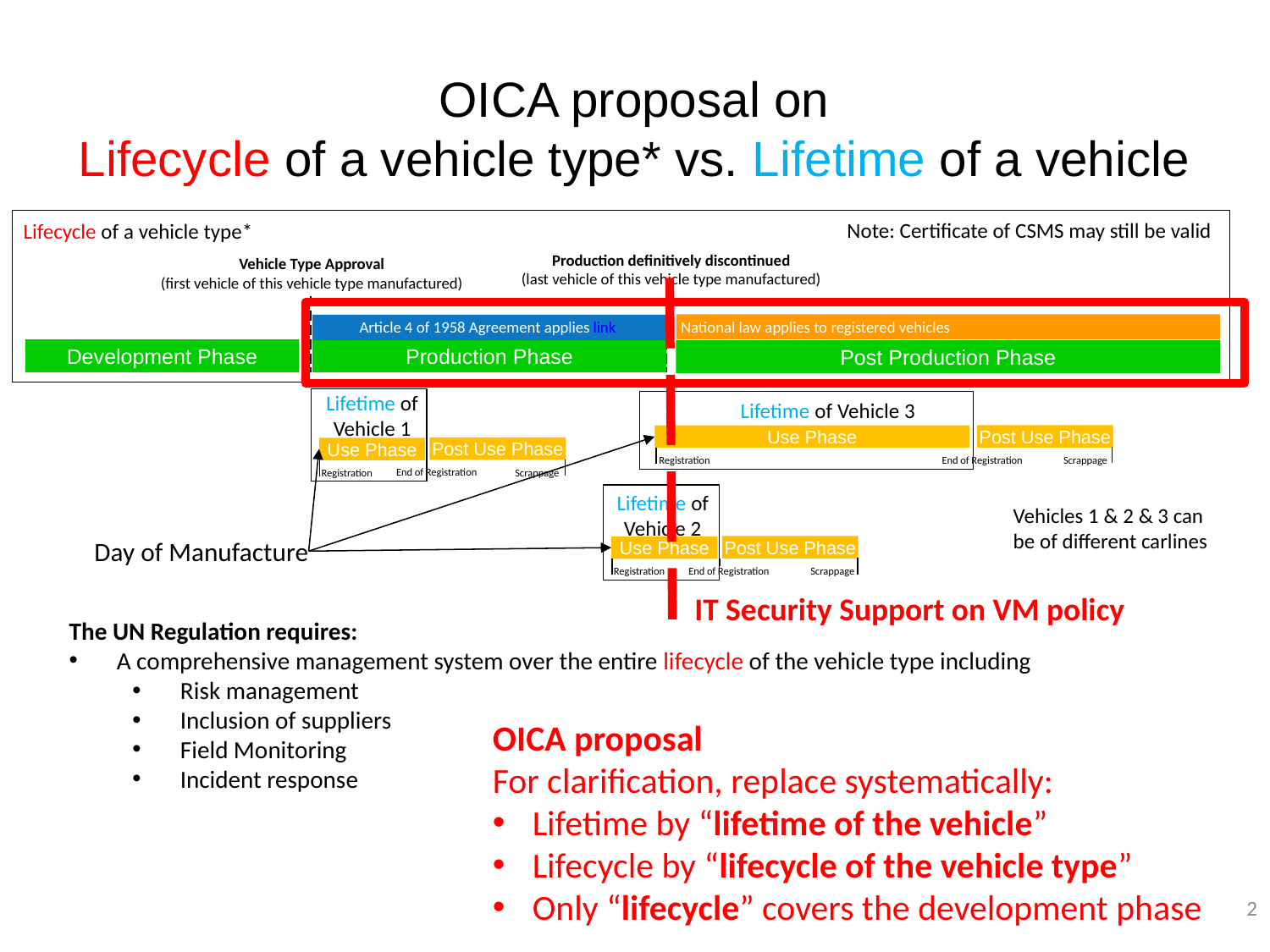

# OICA proposal on Lifecycle of a vehicle type* vs. Lifetime of a vehicle

Note: Certificate of CSMS may still be valid
Lifecycle of a vehicle type*
Production definitively discontinued
(last vehicle of this vehicle type manufactured)
Vehicle Type Approval
(first vehicle of this vehicle type manufactured)

IT Security Support on VM policy

National law applies to registered vehicles

Article 4 of 1958 Agreement applies link
Development Phase
Production Phase
Post Production Phase

Lifetime of Vehicle 1
Post Use Phase
Use Phase
End of Registration
Registration
Scrappage

Lifetime of Vehicle 3
Post Use Phase
Use Phase
End of Registration
Scrappage
Registration

Lifetime of Vehicle 2
Post Use Phase
Use Phase
End of Registration
Scrappage
Registration
Vehicles 1 & 2 & 3 can be of different carlines
Day of Manufacture
The UN Regulation requires:
A comprehensive management system over the entire lifecycle of the vehicle type including
Risk management
Inclusion of suppliers
Field Monitoring
Incident response
OICA proposal
For clarification, replace systematically:
Lifetime by “lifetime of the vehicle”
Lifecycle by “lifecycle of the vehicle type”
Only “lifecycle” covers the development phase
2